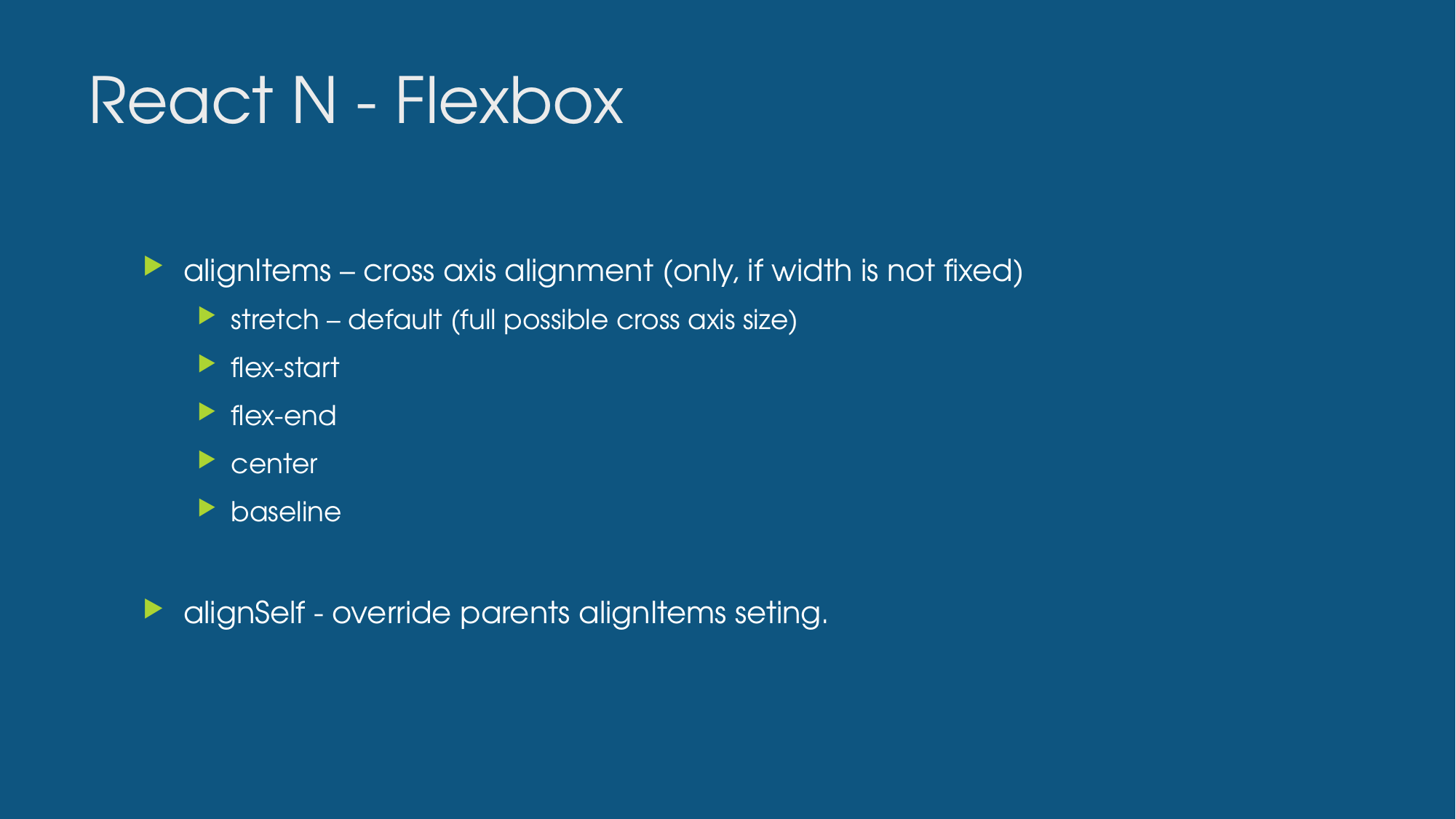

11
# React N - Flexbox
alignItems – cross axis alignment (only, if width is not fixed)
stretch – default (full possible cross axis size)
flex-start
flex-end
center
baseline

alignSelf - override parents alignItems seting.